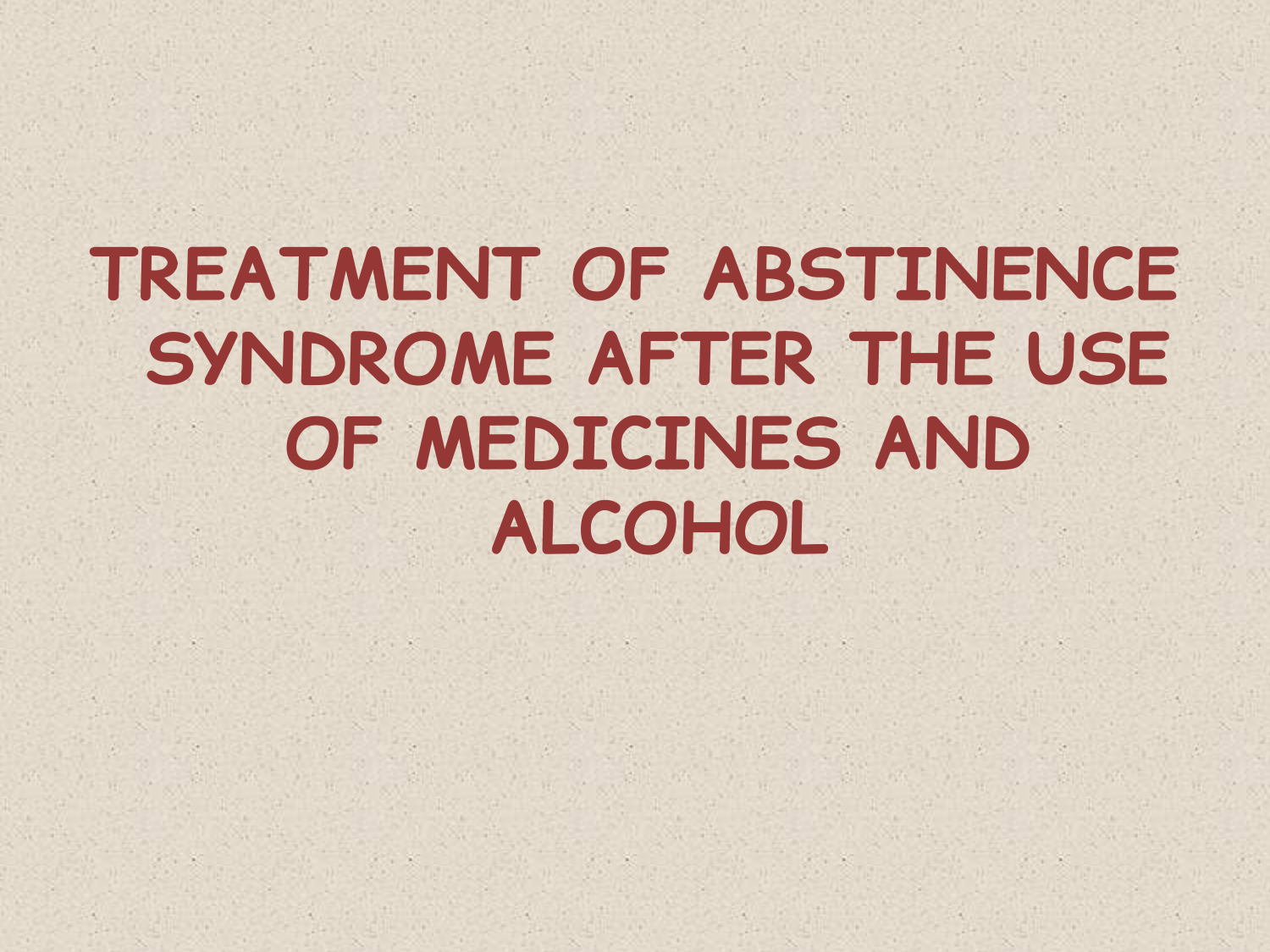

TREATMENT OF ABSTINENCE SYNDROME AFTER THE USE OF MEDICINES AND ALCOHOL